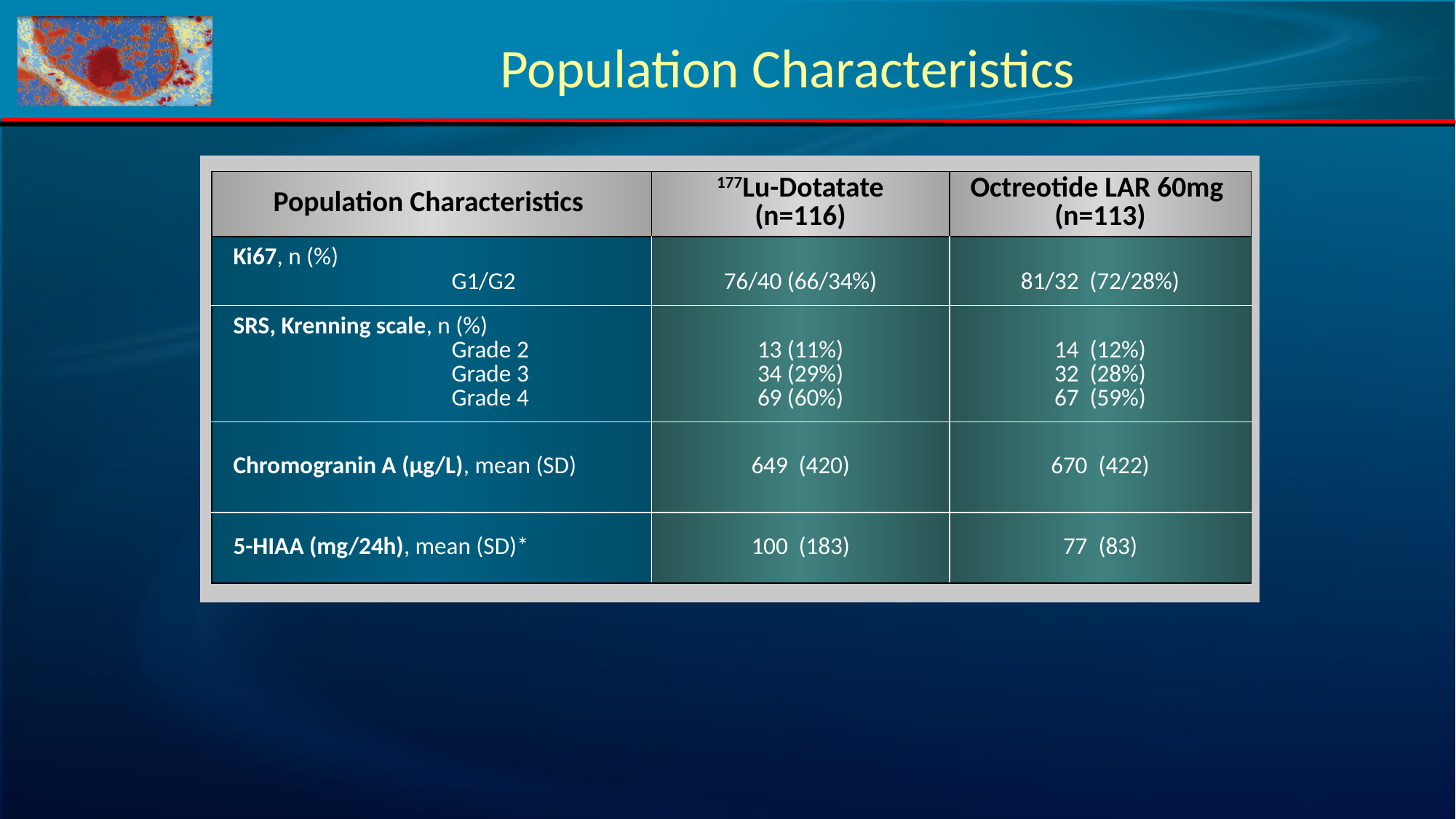

# Population Characteristics

| Population Characteristics | 177Lu-Dotatate (n=116) | Octreotide LAR 60mg (n=113) |
| --- | --- | --- |
| Ki67, n (%) G1/G2 | 76/40 (66/34%) | 81/32 (72/28%) |
| SRS, Krenning scale, n (%) Grade 2 Grade 3 Grade 4 | 13 (11%) 34 (29%) 69 (60%) | 14 (12%) 32 (28%) 67 (59%) |
| Chromogranin A (µg/L), mean (SD) | 649 (420) | 670 (422) |
| 5-HIAA (mg/24h), mean (SD)\* | 100 (183) | 77 (83) |